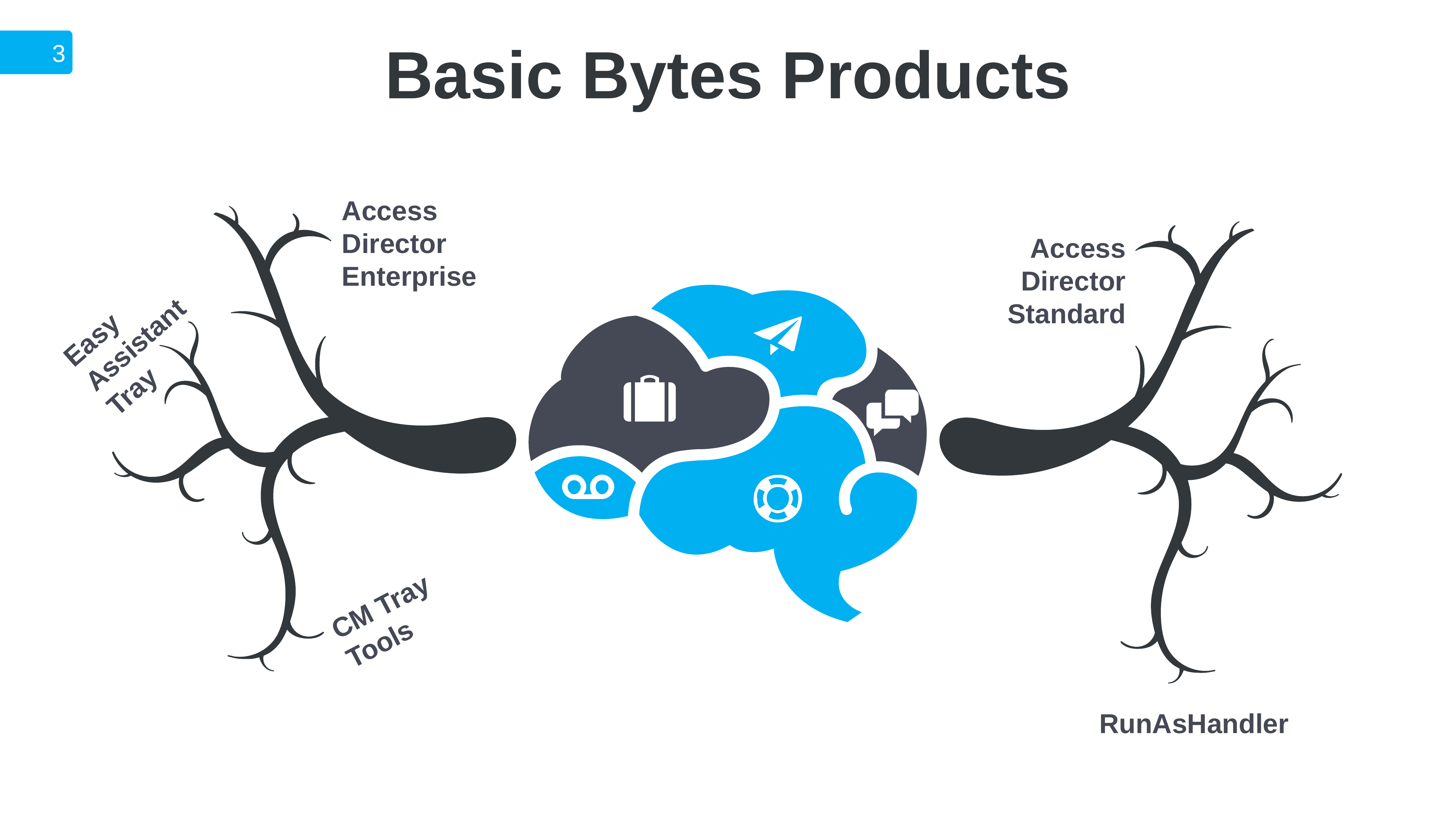

Basic Bytes Products

3
Access Director Enterprise
Access Director Standard

Easy Assistant  Tray

CM Tray Tools
RunAsHandler